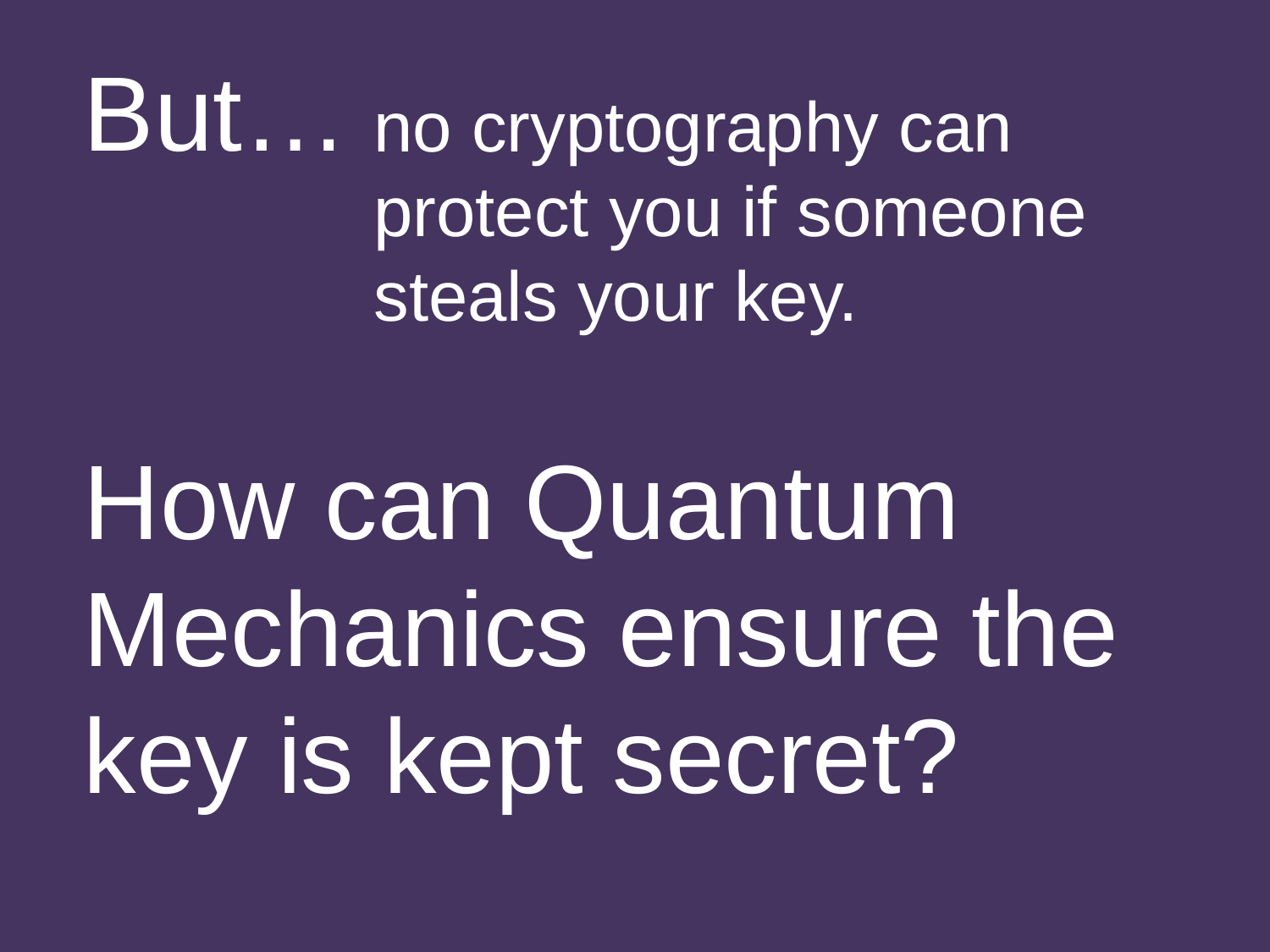

# But…
no cryptography can protect you if someone steals your key.
How can Quantum Mechanics ensure the key is kept secret?